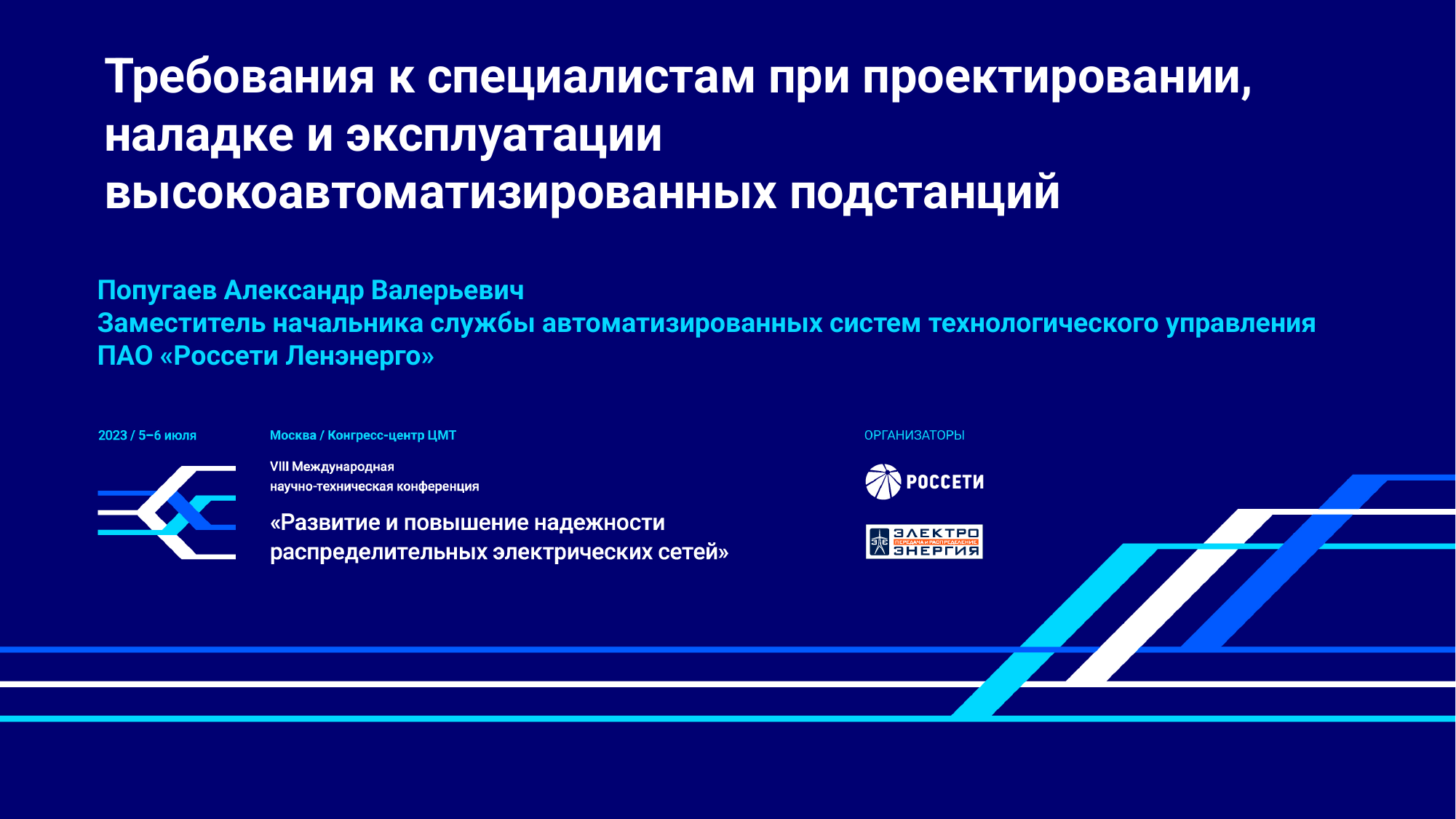

Требования к специалистам при проектировании,
наладке и эксплуатации
высокоавтоматизированных подстанций
Попугаев Александр Валерьевич
Заместитель начальника службы автоматизированных систем технологического управления
ПАО «Россети Ленэнерго»